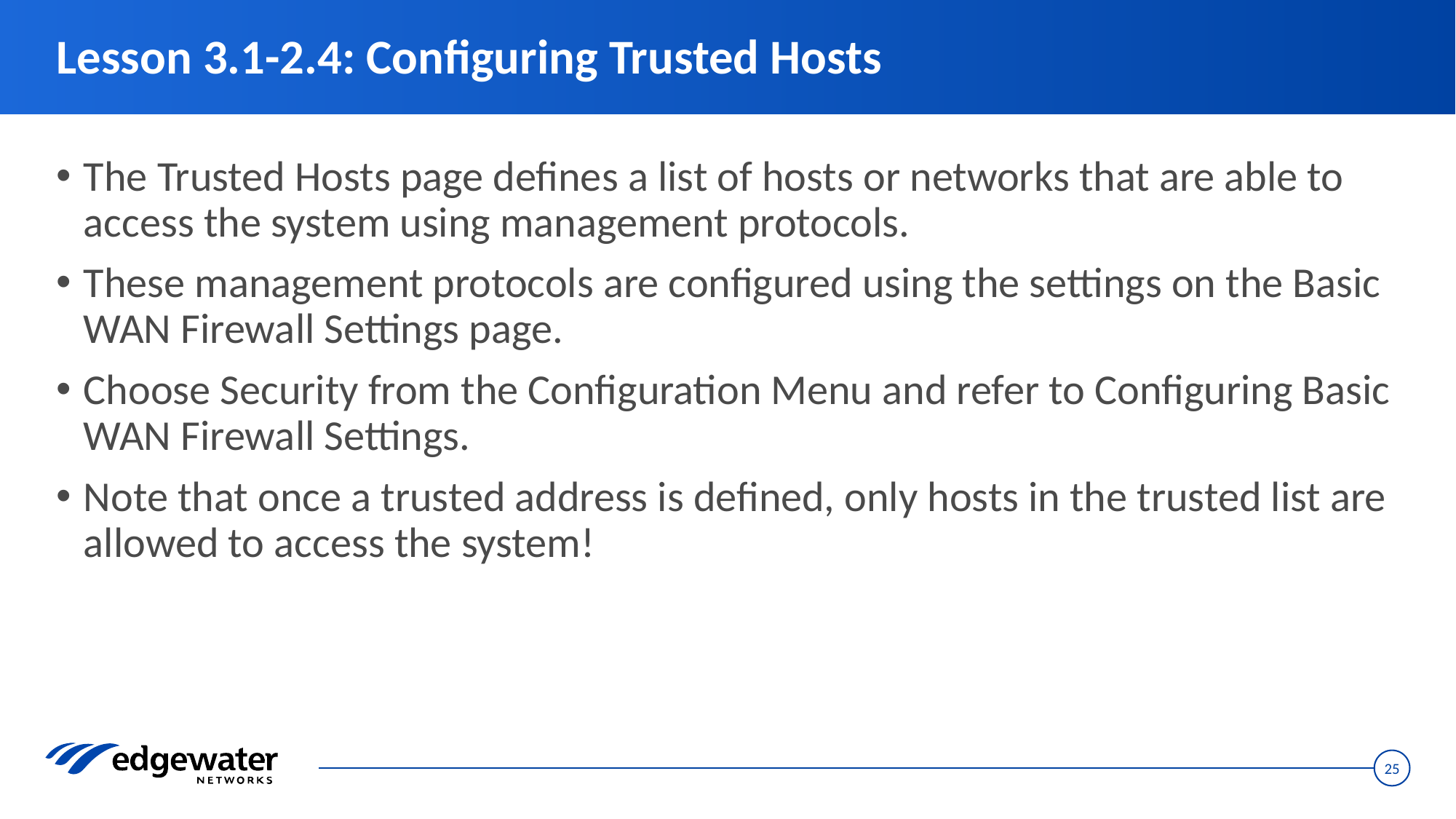

# Lesson 3.1-2.4: Configuring Trusted Hosts
The Trusted Hosts page defines a list of hosts or networks that are able to access the system using management protocols.
These management protocols are configured using the settings on the Basic WAN Firewall Settings page.
Choose Security from the Configuration Menu and refer to Configuring Basic WAN Firewall Settings.
Note that once a trusted address is defined, only hosts in the trusted list are allowed to access the system!